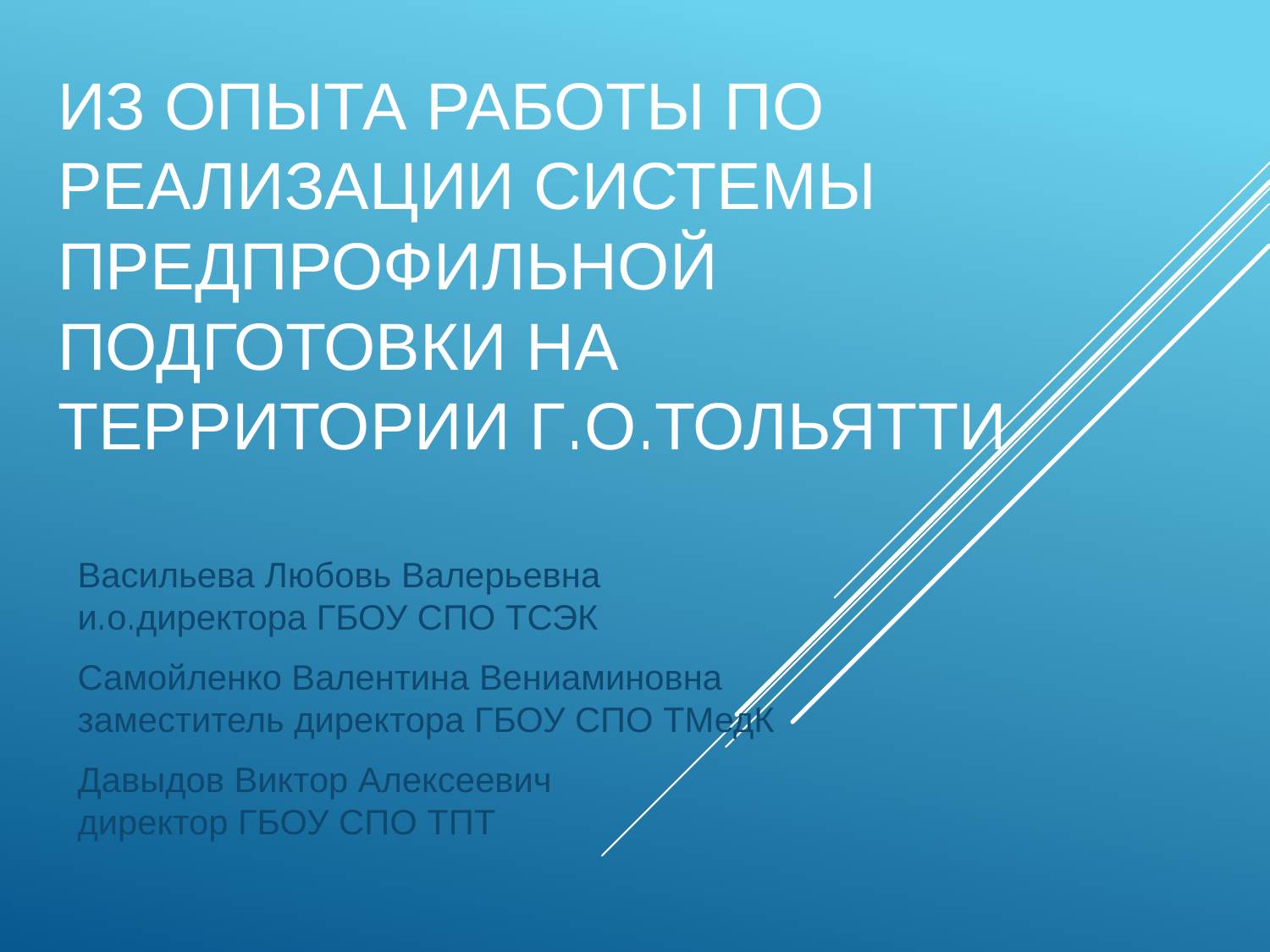

# Из опыта работы по реализации системы предпрофильной подготовки на территории г.о.Тольятти
Васильева Любовь Валерьевна
и.о.директора ГБОУ СПО ТСЭК
Самойленко Валентина Вениаминовна
заместитель директора ГБОУ СПО ТМедК
Давыдов Виктор Алексеевич
директор ГБОУ СПО ТПТ